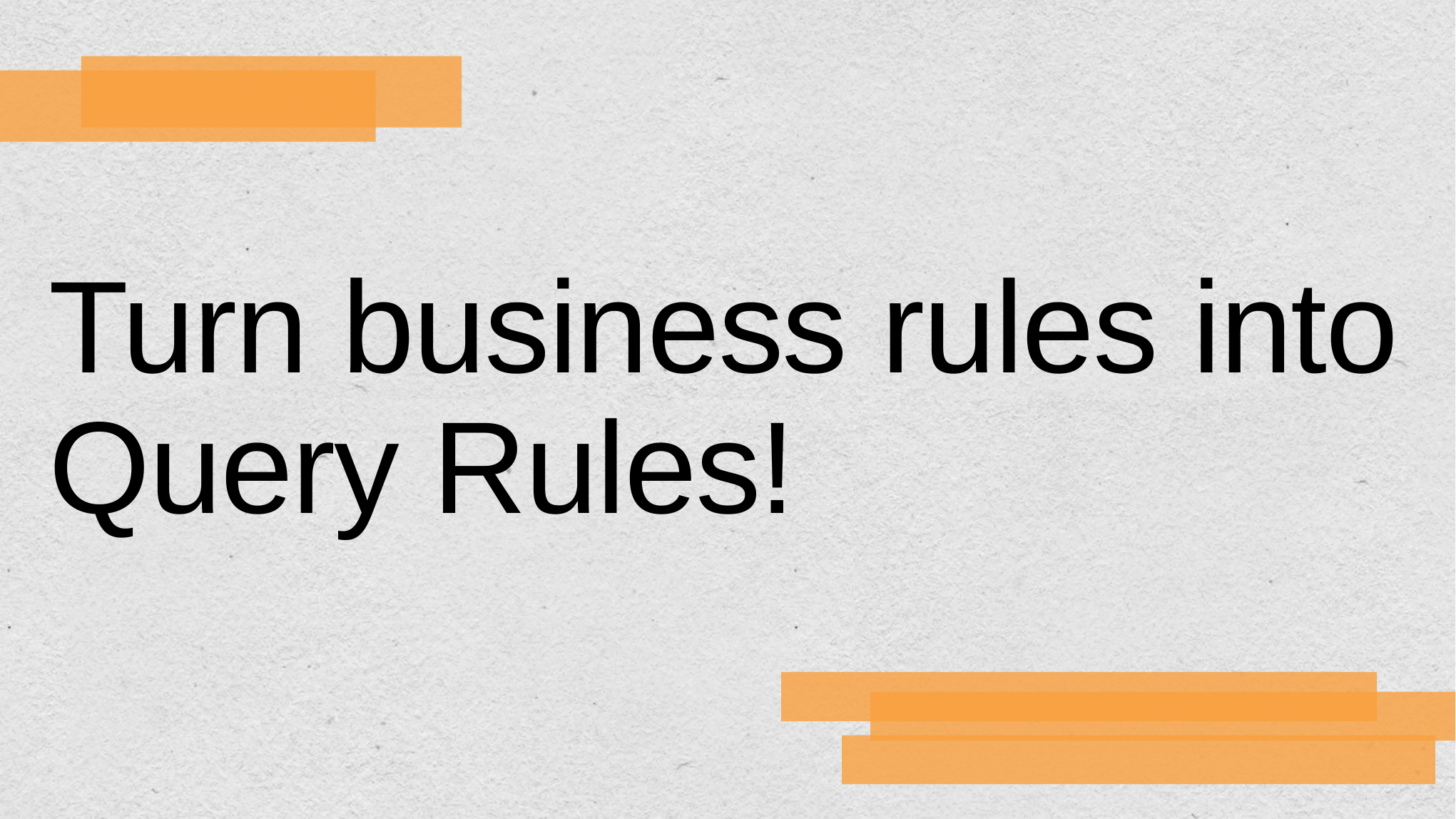

# Turn business rules into Query Rules!